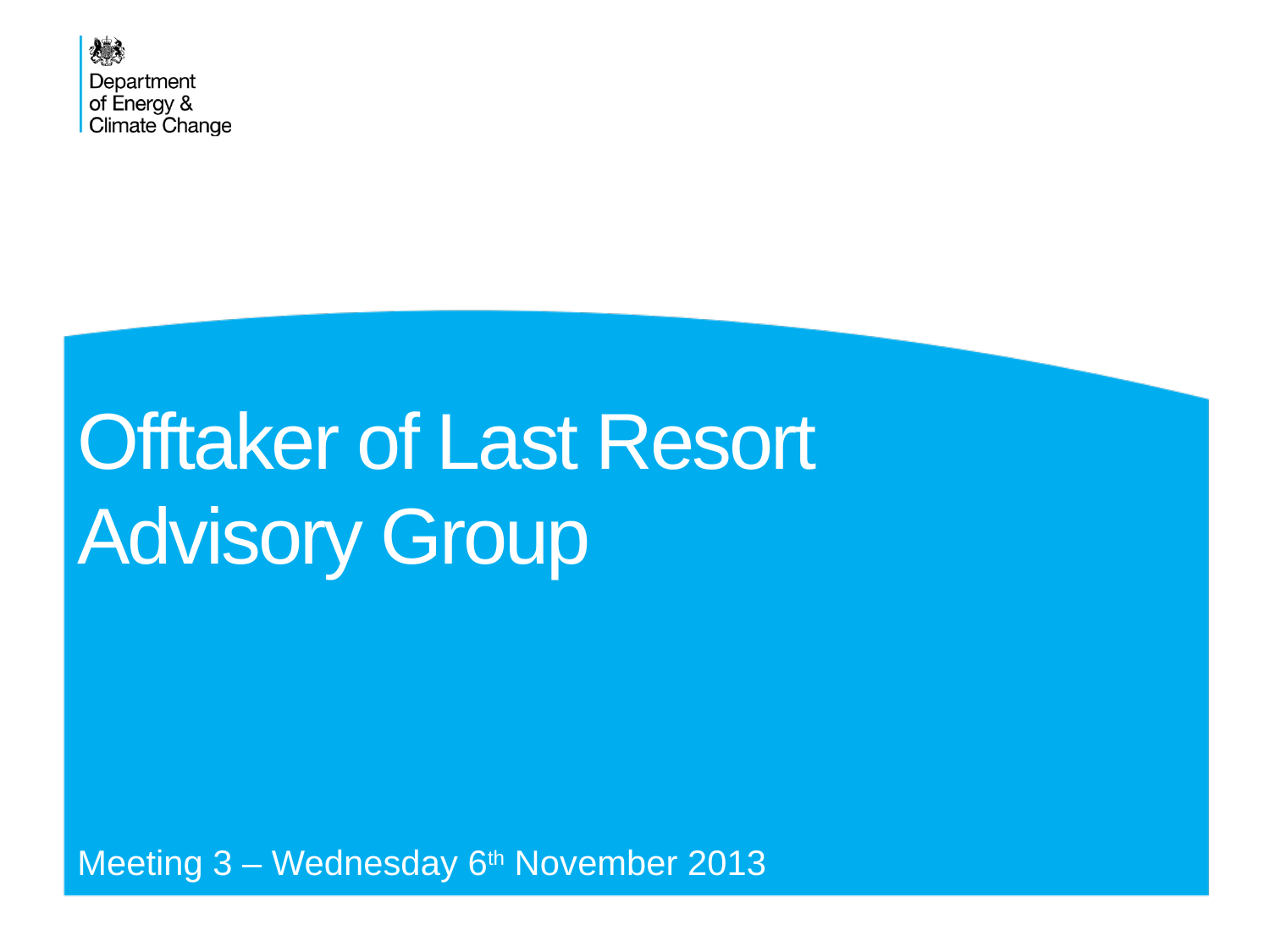

# Offtaker of Last Resort Advisory Group
Meeting 3 – Wednesday 6th November 2013